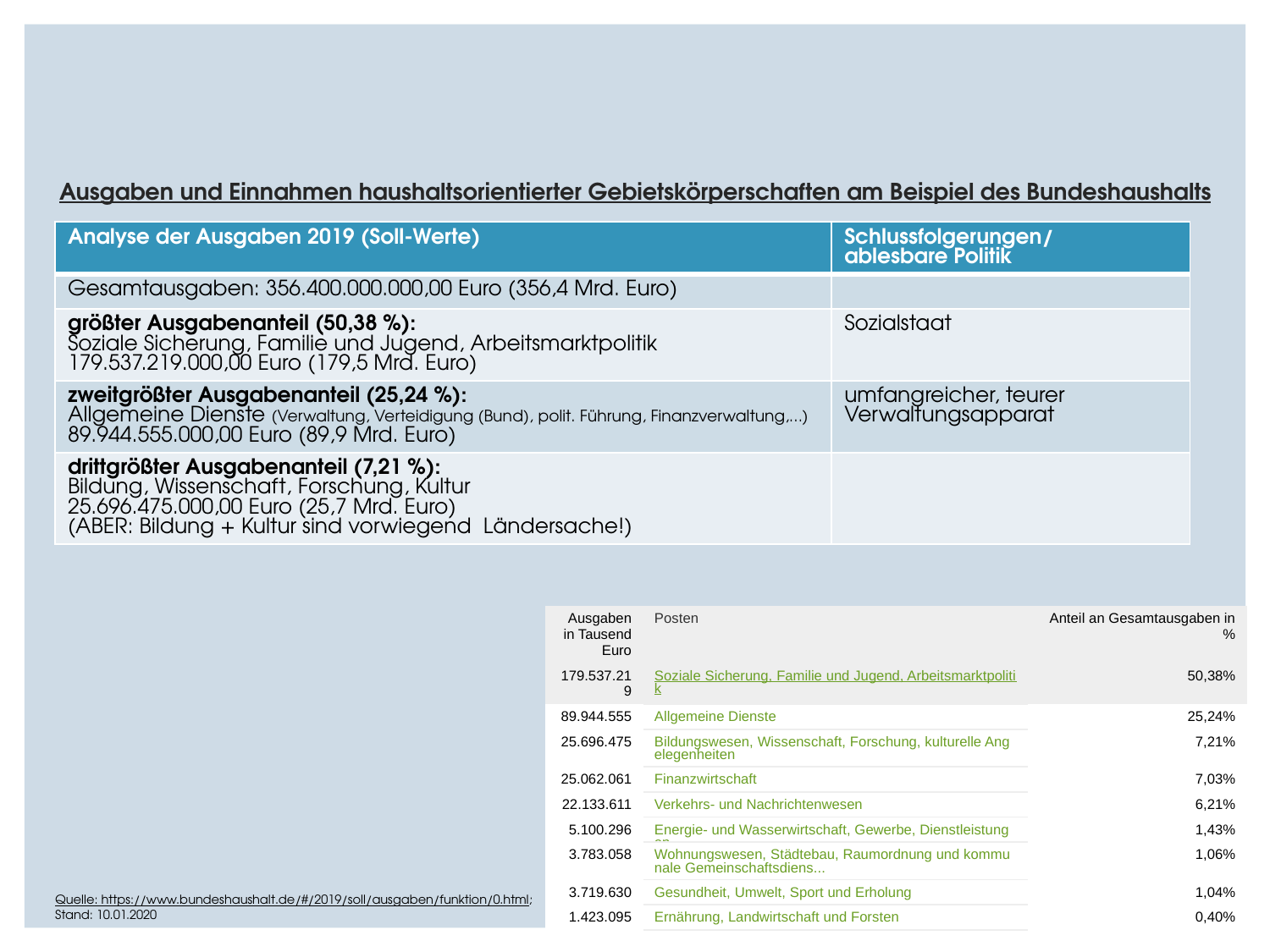

# Ausgaben und Einnahmen haushaltsorientierter Gebietskörperschaften am Beispiel des Bundeshaushalts
| Analyse der Ausgaben 2019 (Soll-Werte) | Schlussfolgerungen/ ablesbare Politik |
| --- | --- |
| Gesamtausgaben: 356.400.000.000,00 Euro (356,4 Mrd. Euro) |  |
| größter Ausgabenanteil (50,38 %): Soziale Sicherung, Familie und Jugend, Arbeitsmarktpolitik 179.537.219.000,00 Euro (179,5 Mrd. Euro) | Sozialstaat |
| zweitgrößter Ausgabenanteil (25,24 %): Allgemeine Dienste (Verwaltung, Verteidigung (Bund), polit. Führung, Finanzverwaltung,…) 89.944.555.000,00 Euro (89,9 Mrd. Euro) | umfangreicher, teurer Verwaltungsapparat |
| drittgrößter Ausgabenanteil (7,21 %): Bildung, Wissenschaft, Forschung, Kultur 25.696.475.000,00 Euro (25,7 Mrd. Euro) (ABER: Bildung + Kultur sind vorwiegend Ländersache!) |  |
| Ausgaben in Tausend Euro | Posten | Anteil an Gesamtausgaben in % |
| --- | --- | --- |
| 179.537.219 | Soziale Sicherung, Familie und Jugend, Arbeitsmarktpolitik | 50,38% |
| 89.944.555 | Allgemeine Dienste | 25,24% |
| 25.696.475 | Bildungswesen, Wissenschaft, Forschung, kulturelle Angelegenheiten | 7,21% |
| 25.062.061 | Finanzwirtschaft | 7,03% |
| 22.133.611 | Verkehrs- und Nachrichtenwesen | 6,21% |
| 5.100.296 | Energie- und Wasserwirtschaft, Gewerbe, Dienstleistungen | 1,43% |
| 3.783.058 | Wohnungswesen, Städtebau, Raumordnung und kommunale Gemeinschaftsdiens... | 1,06% |
| 3.719.630 | Gesundheit, Umwelt, Sport und Erholung | 1,04% |
| 1.423.095 | Ernährung, Landwirtschaft und Forsten | 0,40% |
Quelle: https://www.bundeshaushalt.de/#/2019/soll/ausgaben/funktion/0.html;
Stand: 10.01.2020